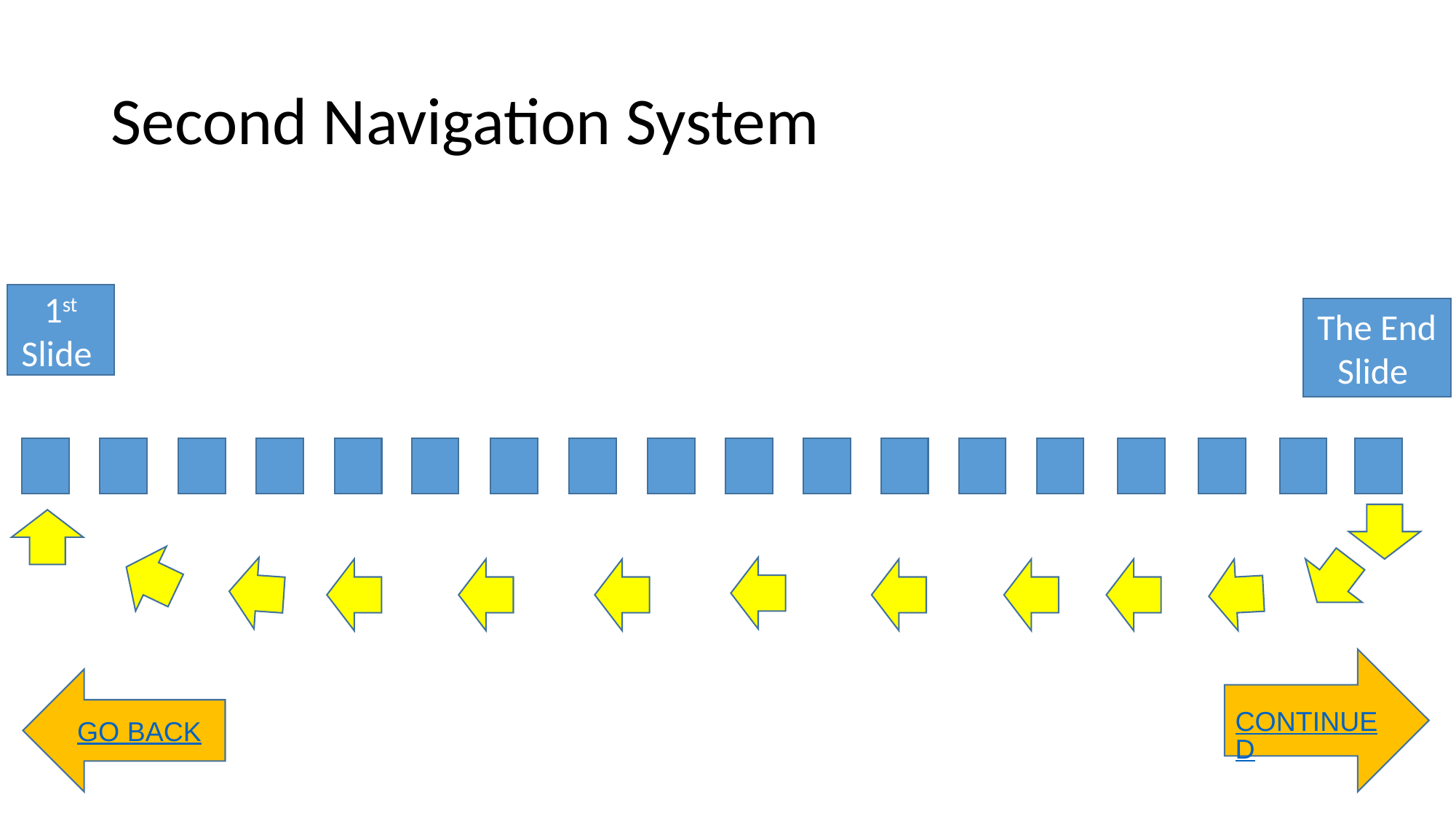

# Second Navigation System
1st Slide
The End Slide

CONTINUED
GO BACK